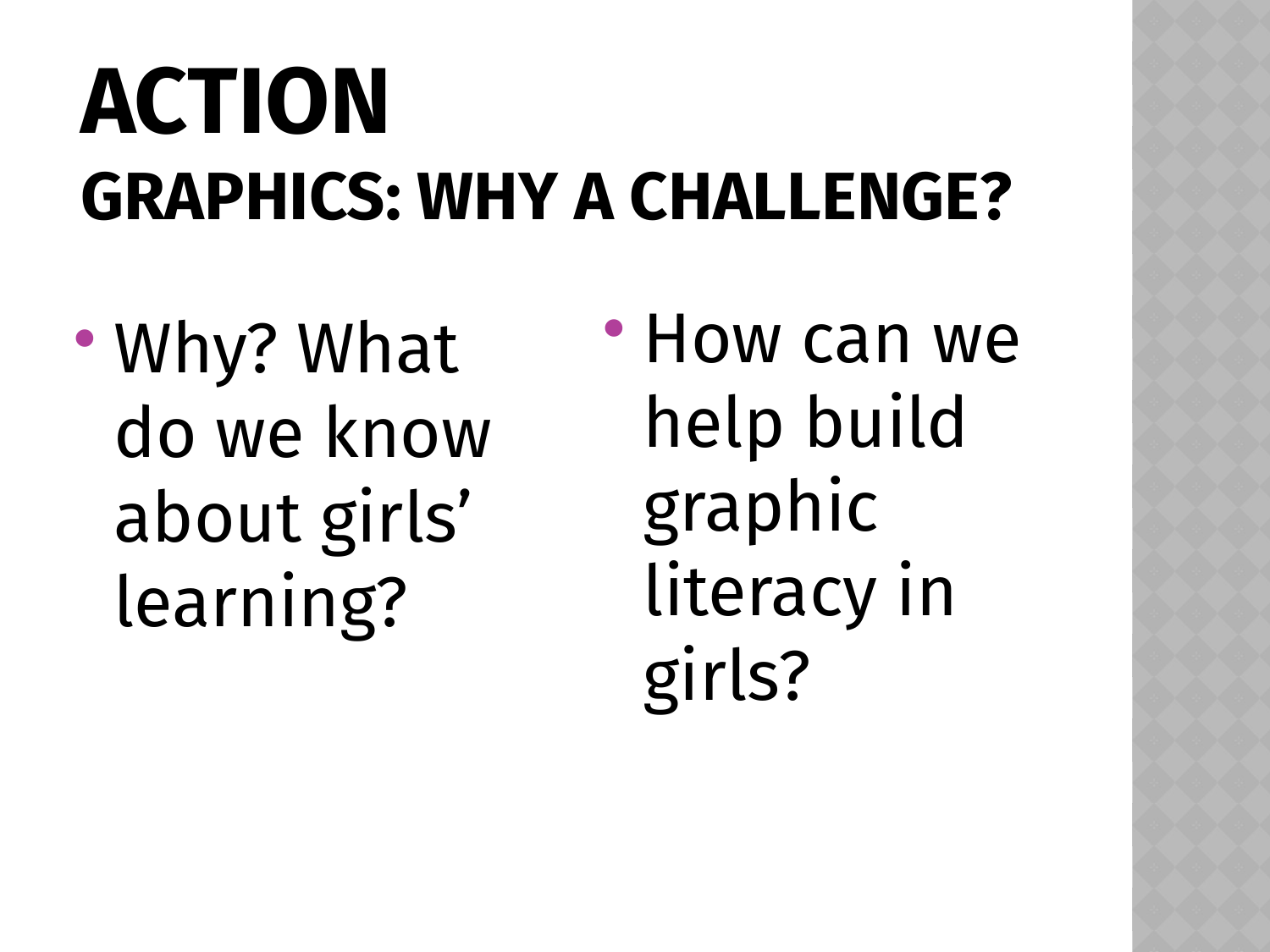

# Action Graphics: why a Challenge?
How can we help build graphic literacy in girls?

Why? What do we know about girls’ learning?